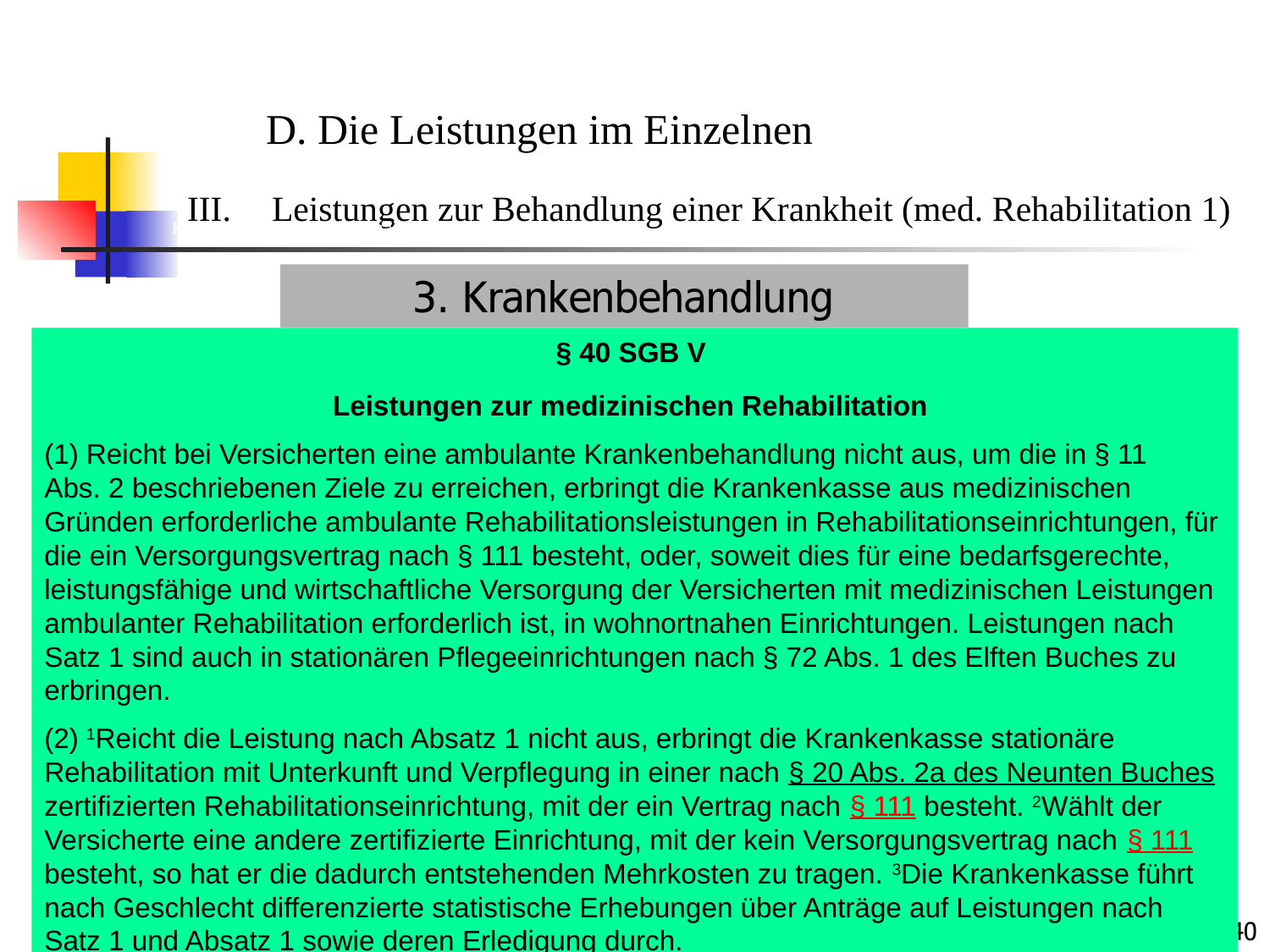

Krankenbehandlung 1 (Reha)
D. Die Leistungen im Einzelnen

Leistungen zur Behandlung einer Krankheit (med. Rehabilitation 1)
3. Krankenbehandlung
§ 40 SGB V
Leistungen zur medizinischen Rehabilitation
(1) Reicht bei Versicherten eine ambulante Krankenbehandlung nicht aus, um die in § 11 Abs. 2 beschriebenen Ziele zu erreichen, erbringt die Krankenkasse aus medizinischen Gründen erforderliche ambulante Rehabilitationsleistungen in Rehabilitationseinrichtungen, für die ein Versorgungsvertrag nach § 111 besteht, oder, soweit dies für eine bedarfsgerechte, leistungsfähige und wirtschaftliche Versorgung der Versicherten mit medizinischen Leistungen ambulanter Rehabilitation erforderlich ist, in wohnortnahen Einrichtungen. Leistungen nach Satz 1 sind auch in stationären Pflegeeinrichtungen nach § 72 Abs. 1 des Elften Buches zu erbringen.
(2) 1Reicht die Leistung nach Absatz 1 nicht aus, erbringt die Krankenkasse stationäre Rehabilitation mit Unterkunft und Verpflegung in einer nach § 20 Abs. 2a des Neunten Buches zertifizierten Rehabilitationseinrichtung, mit der ein Vertrag nach § 111 besteht. 2Wählt der Versicherte eine andere zertifizierte Einrichtung, mit der kein Versorgungsvertrag nach § 111 besteht, so hat er die dadurch entstehenden Mehrkosten zu tragen. 3Die Krankenkasse führt nach Geschlecht differenzierte statistische Erhebungen über Anträge auf Leistungen nach Satz 1 und Absatz 1 sowie deren Erledigung durch.
Krankheit
Das  Leistungsrecht der gesetzlichen Kranken- und Pflegeversicherung; Sommersemester 2018
240